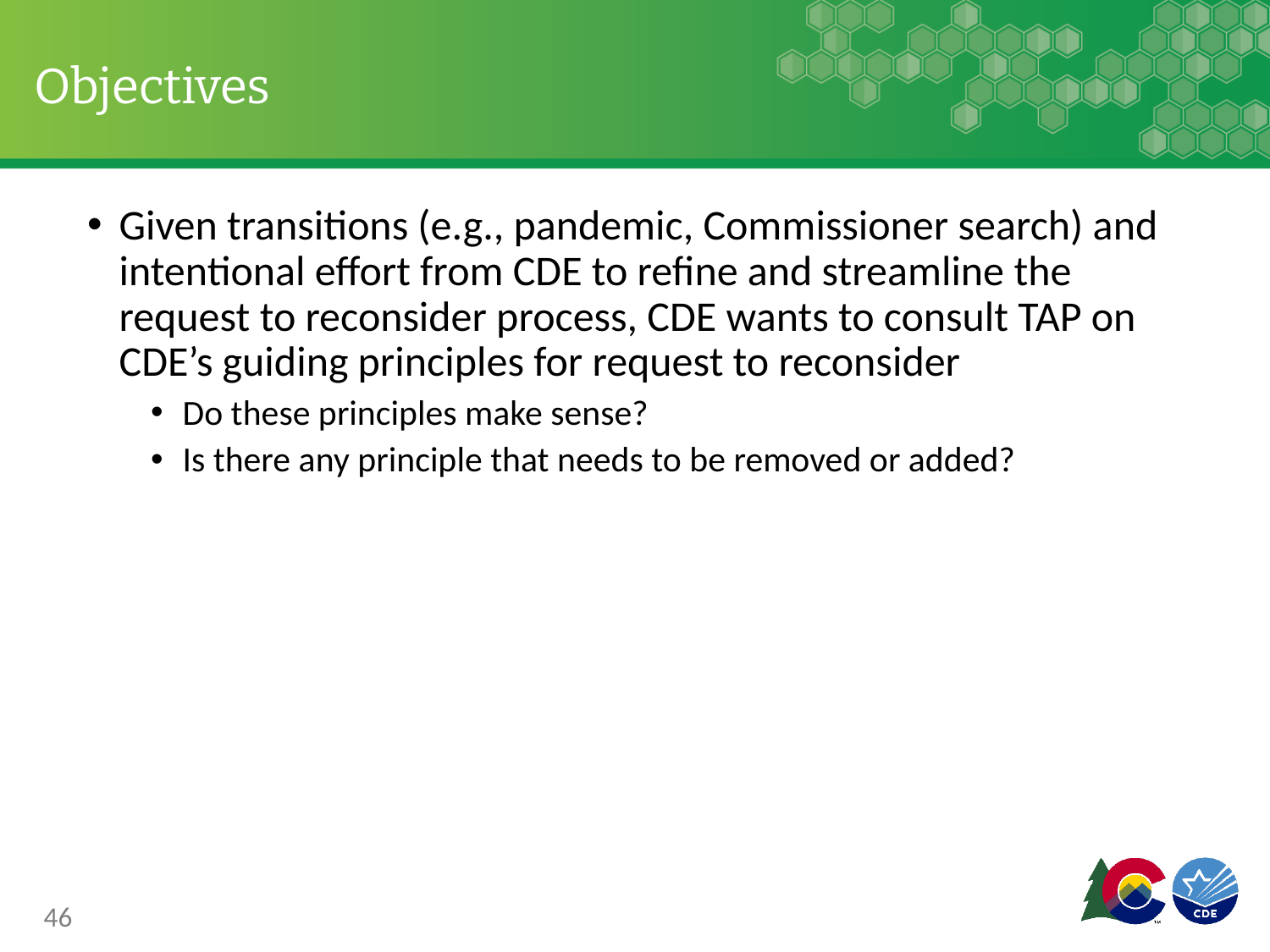

# Objectives
Given transitions (e.g., pandemic, Commissioner search) and intentional effort from CDE to refine and streamline the request to reconsider process, CDE wants to consult TAP on CDE’s guiding principles for request to reconsider
Do these principles make sense?
Is there any principle that needs to be removed or added?

46